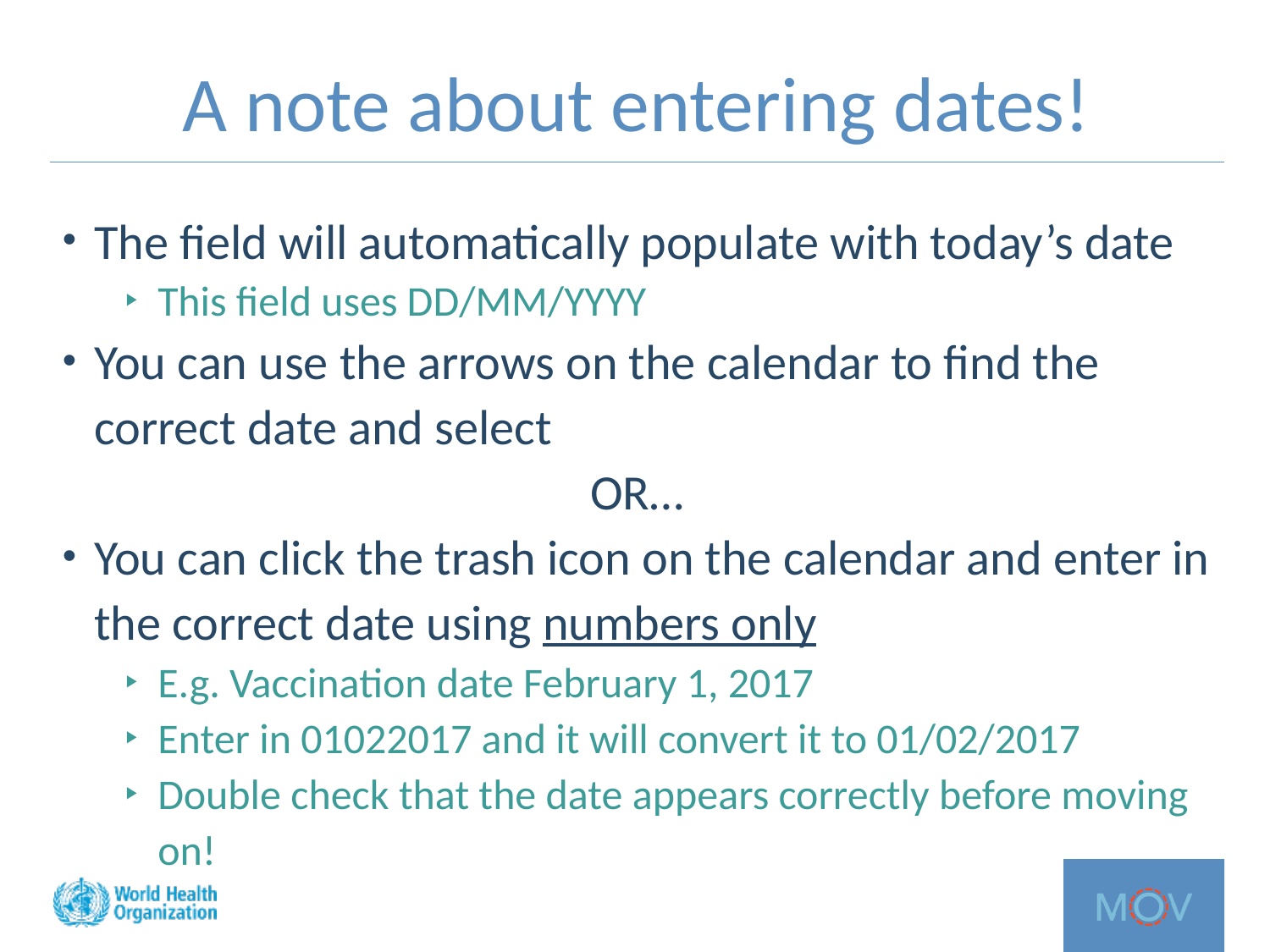

# A note about entering dates!
The field will automatically populate with today’s date
This field uses DD/MM/YYYY
You can use the arrows on the calendar to find the correct date and select
OR…
You can click the trash icon on the calendar and enter in the correct date using numbers only
E.g. Vaccination date February 1, 2017
Enter in 01022017 and it will convert it to 01/02/2017
Double check that the date appears correctly before moving on!